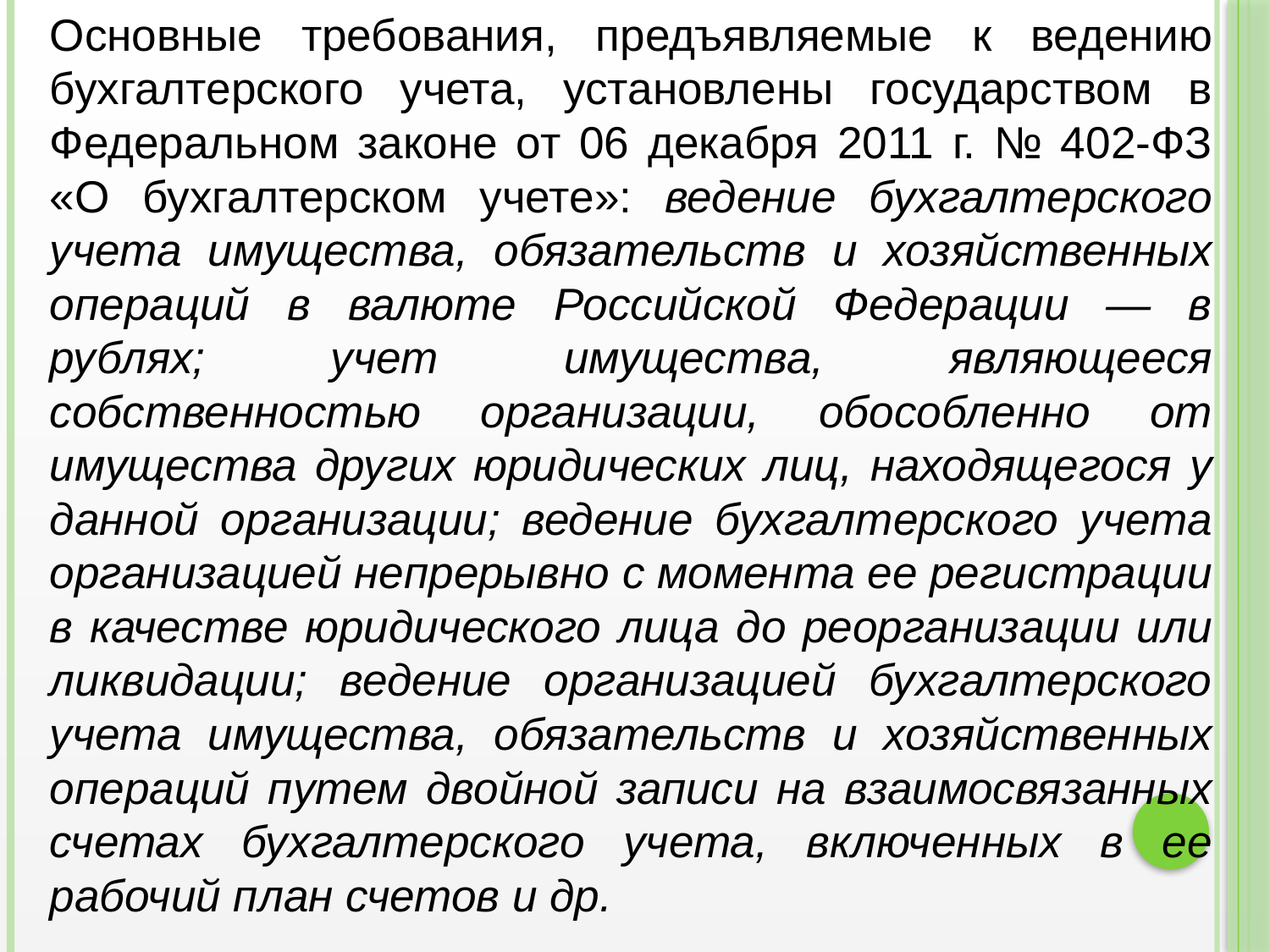

Основные требования, предъявляемые к ведению бухгалтерского учета, установлены государством в Федеральном законе от 06 декабря 2011 г. № 402-ФЗ «О бухгалтерском учете»: ведение бухгалтерского учета имущества, обязательств и хозяйственных операций в валюте Российской Федерации — в рублях; учет имущества, являющееся собственностью организации, обособленно от имущества других юридических лиц, находящегося у данной организации; ведение бухгалтерского учета организацией непрерывно с момента ее регистрации в качестве юридического лица до реорганизации или ликвидации; ведение организацией бухгалтерского учета имущества, обязательств и хозяйственных операций путем двойной записи на взаимосвязанных счетах бухгалтерского учета, включенных в ее рабочий план счетов и др.